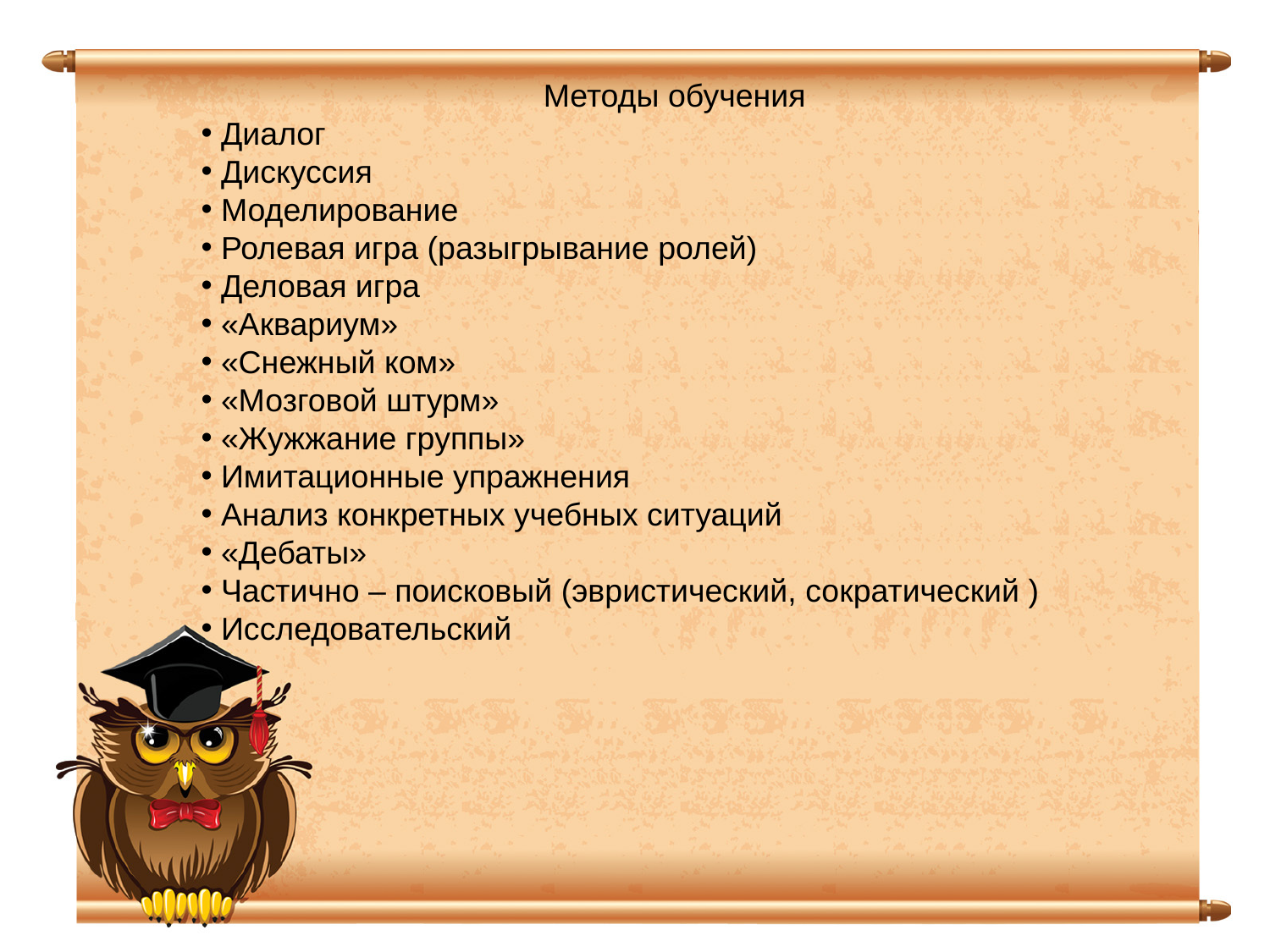

Методы обучения
 Диалог
 Дискуссия
 Моделирование
 Ролевая игра (разыгрывание ролей)
 Деловая игра
 «Аквариум»
 «Снежный ком»
 «Мозговой штурм»
 «Жужжание группы»
 Имитационные упражнения
 Анализ конкретных учебных ситуаций
 «Дебаты»
 Частично – поисковый (эвристический, сократический )
 Исследовательский